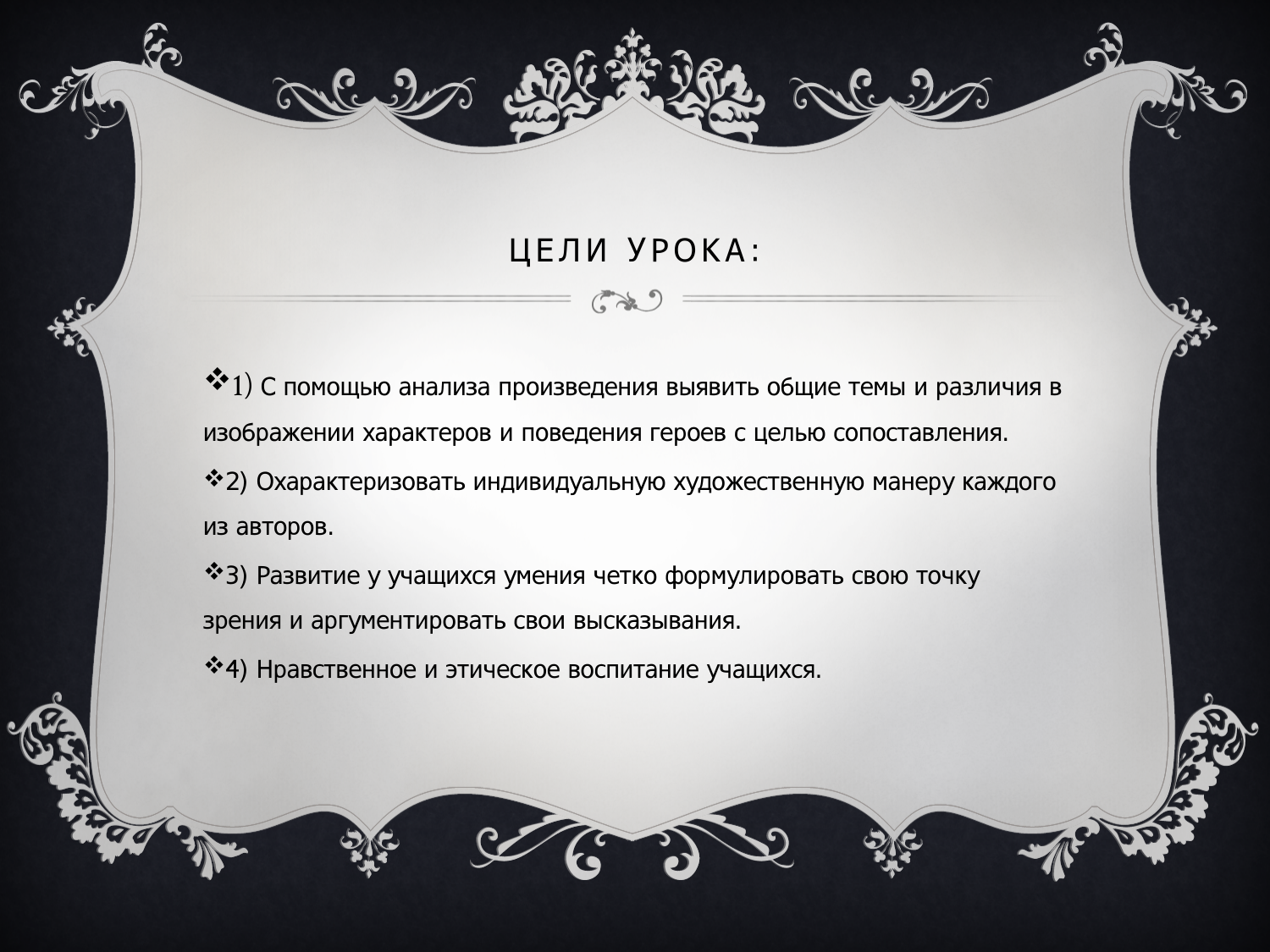

# Цели урока:
1) С помощью анализа произведения выявить общие темы и различия в изображении характеров и поведения героев с целью сопоставления.
2) Охарактеризовать индивидуальную художественную манеру каждого из авторов.
3) Развитие у учащихся умения четко формулировать свою точку зрения и аргументировать свои высказывания.
4) Нравственное и этическое воспитание учащихся.